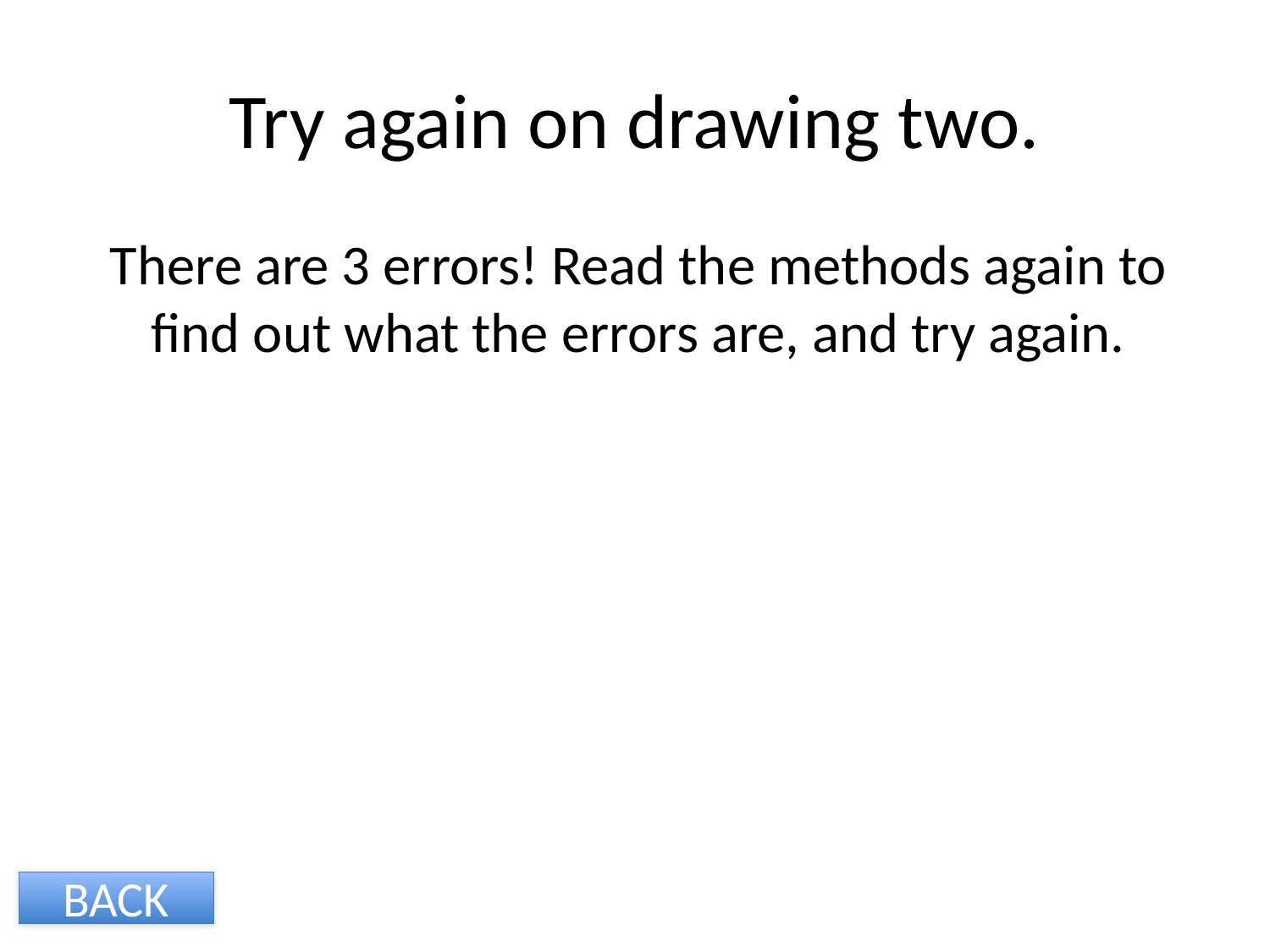

# Try again on drawing two.
There are 3 errors! Read the methods again to find out what the errors are, and try again.
BACK